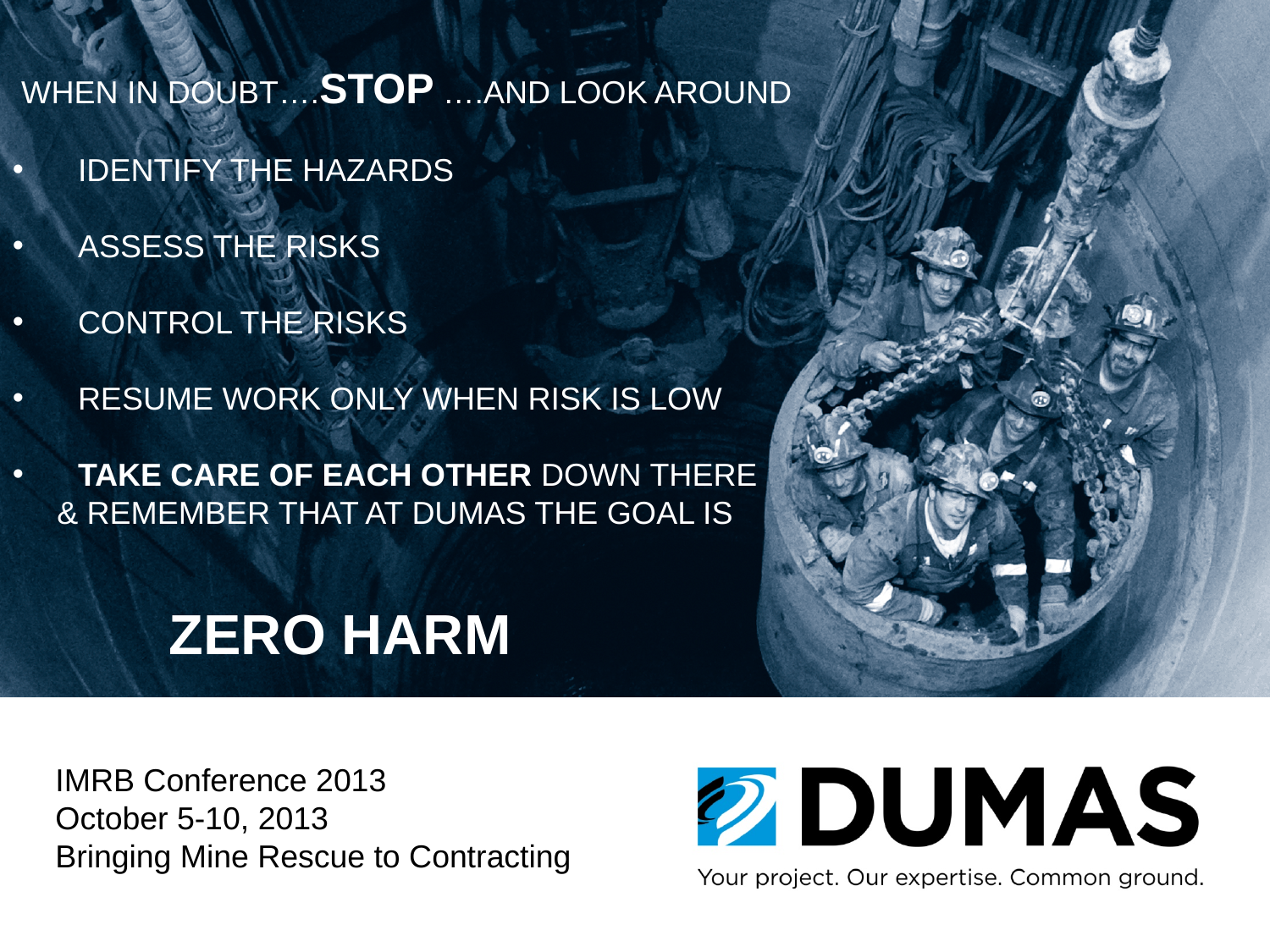

WHEN IN DOUBT….STOP ….AND LOOK AROUND

    IDENTIFY THE HAZARDS

    ASSESS THE RISKS

    CONTROL THE RISKS

    RESUME WORK ONLY WHEN RISK IS LOW

    TAKE CARE OF EACH OTHER DOWN THERE
     & REMEMBER THAT AT DUMAS THE GOAL IS

          ZERO HARM
IMRB Conference 2013
October 5-10, 2013
Bringing Mine Rescue to Contracting